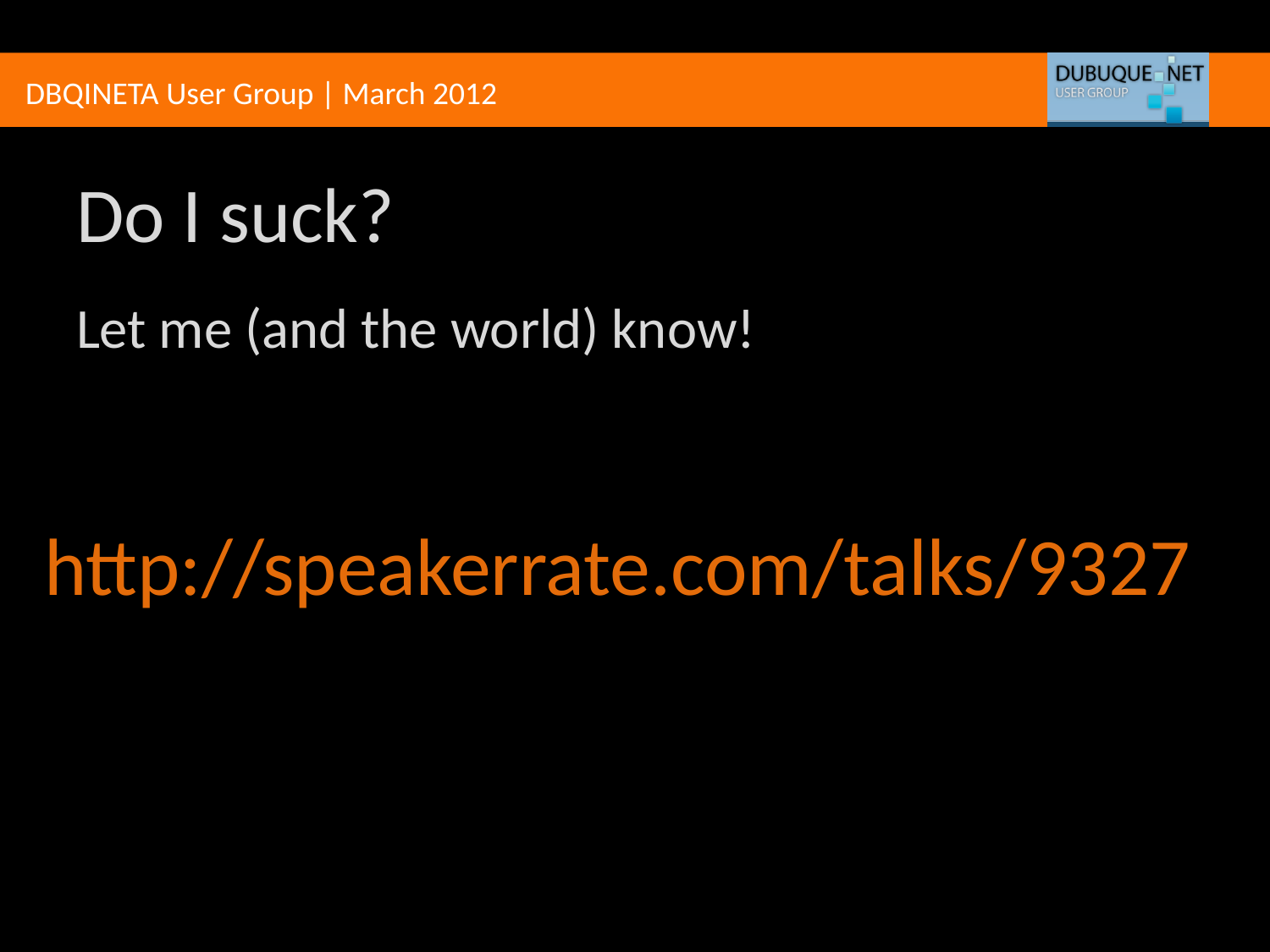

# Do I suck?
Let me (and the world) know!
http://speakerrate.com/talks/9327